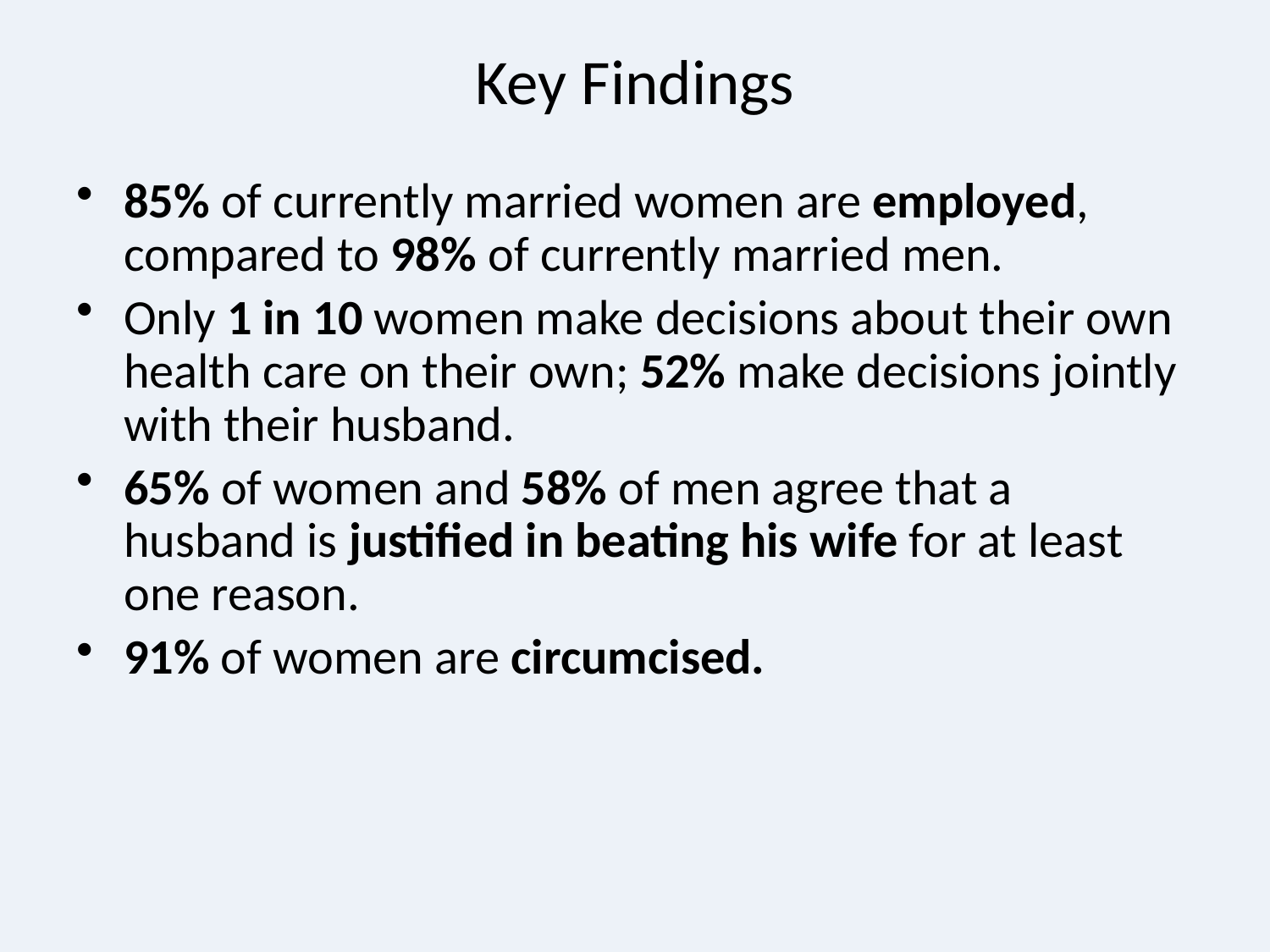

# Key Findings
85% of currently married women are employed, compared to 98% of currently married men.
Only 1 in 10 women make decisions about their own health care on their own; 52% make decisions jointly with their husband.
65% of women and 58% of men agree that a husband is justified in beating his wife for at least one reason.
91% of women are circumcised.